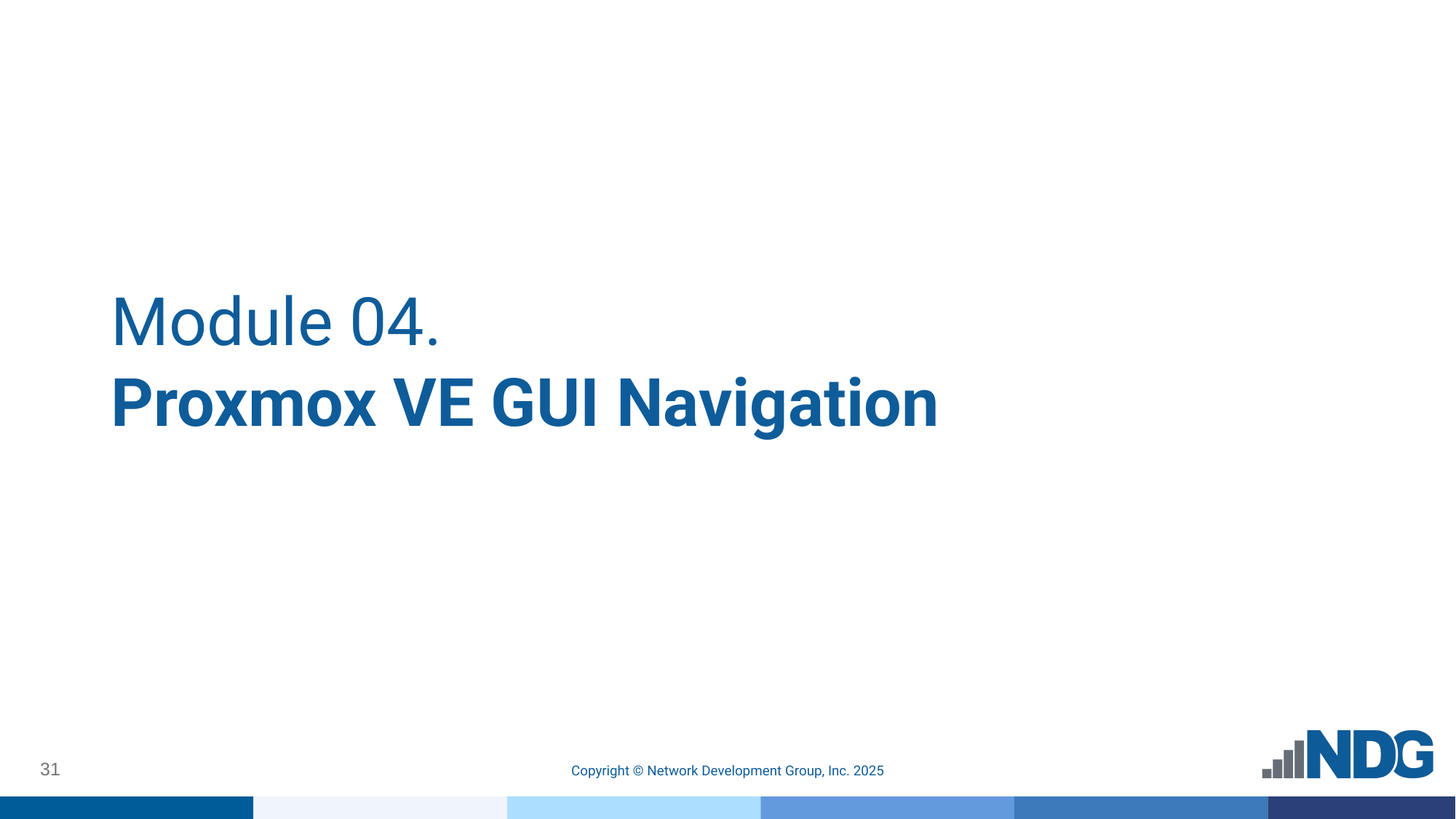

# Module 04.
Proxmox VE GUI Navigation